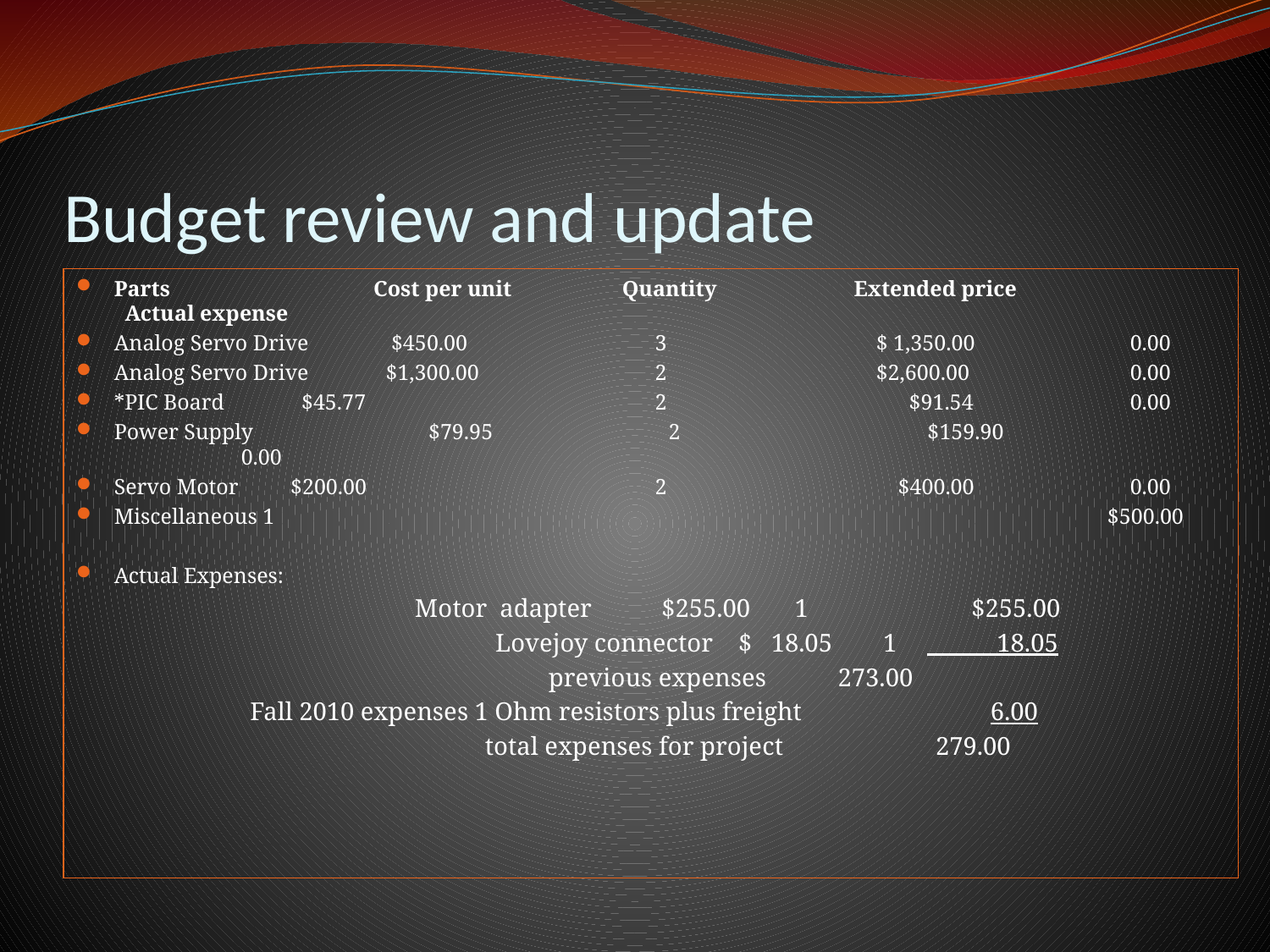

Budget review and update
Parts  		 Cost per unit      	Quantity                         Extended price	                    Actual expense
Analog Servo Drive               $450.00       	      3		$ 1,350.00		0.00
Analog Servo Drive              $1,300.00     	      2		$2,600.00		0.00
*PIC Board	           $45.77 		      2		      $91.54 		0.00
Power Supply	           $79.95                                2                                             $159.90		0.00
Servo Motor	         $200.00 		      2		    $400.00 		0.00
Miscellaneous 1	         					                   $500.00

Actual Expenses:
                                                             Motor  adapter           $255.00       1	       $255.00
			            Lovejoy connector    $   18.05        1 	           18.05
                                               previous expenses	        273.00
Fall 2010 expenses 1 Ohm resistors plus freight	            6.00
                                     total expenses for project                        279.00